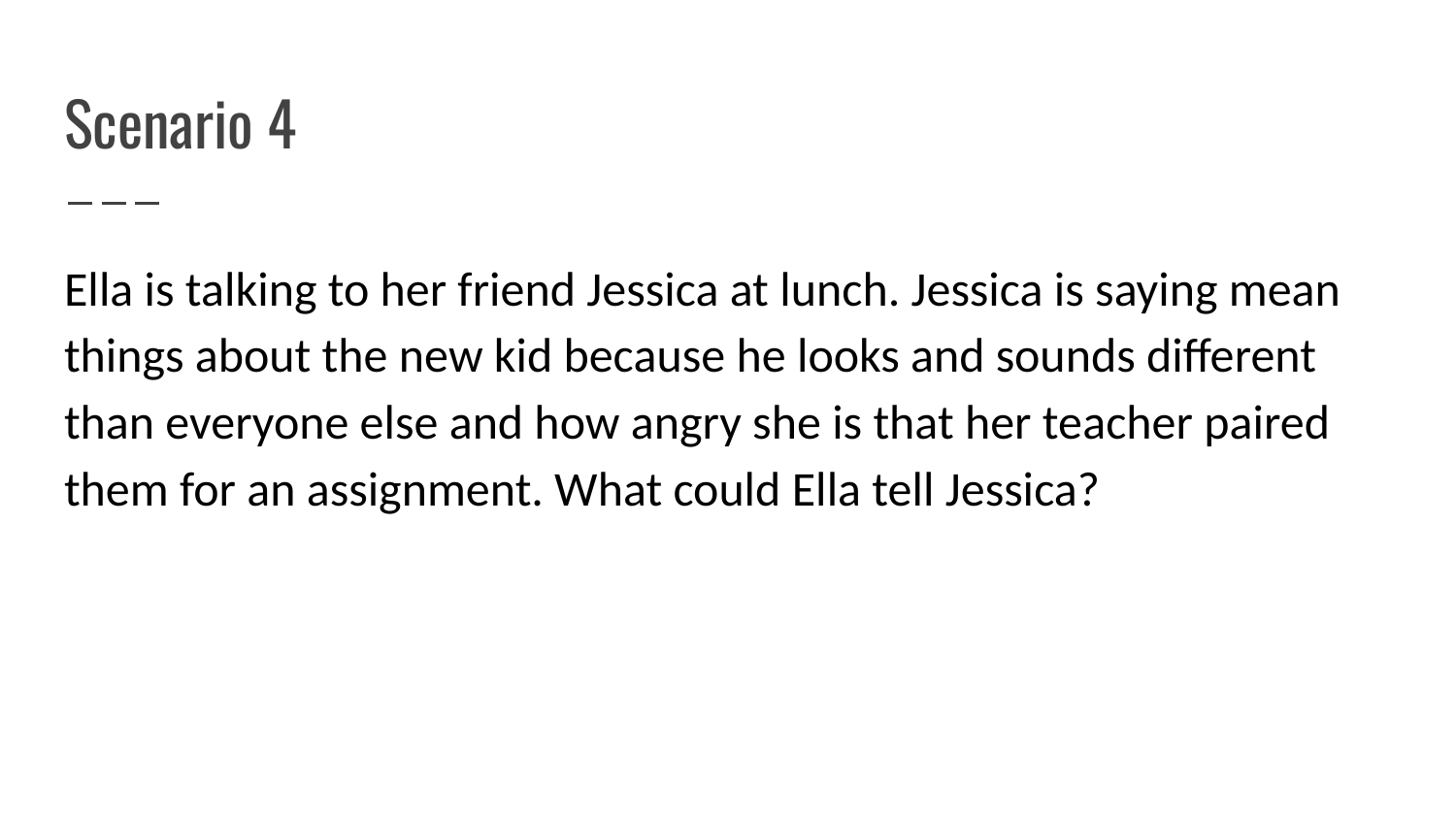

# Scenario 4
Ella is talking to her friend Jessica at lunch. Jessica is saying mean things about the new kid because he looks and sounds different than everyone else and how angry she is that her teacher paired them for an assignment. What could Ella tell Jessica?